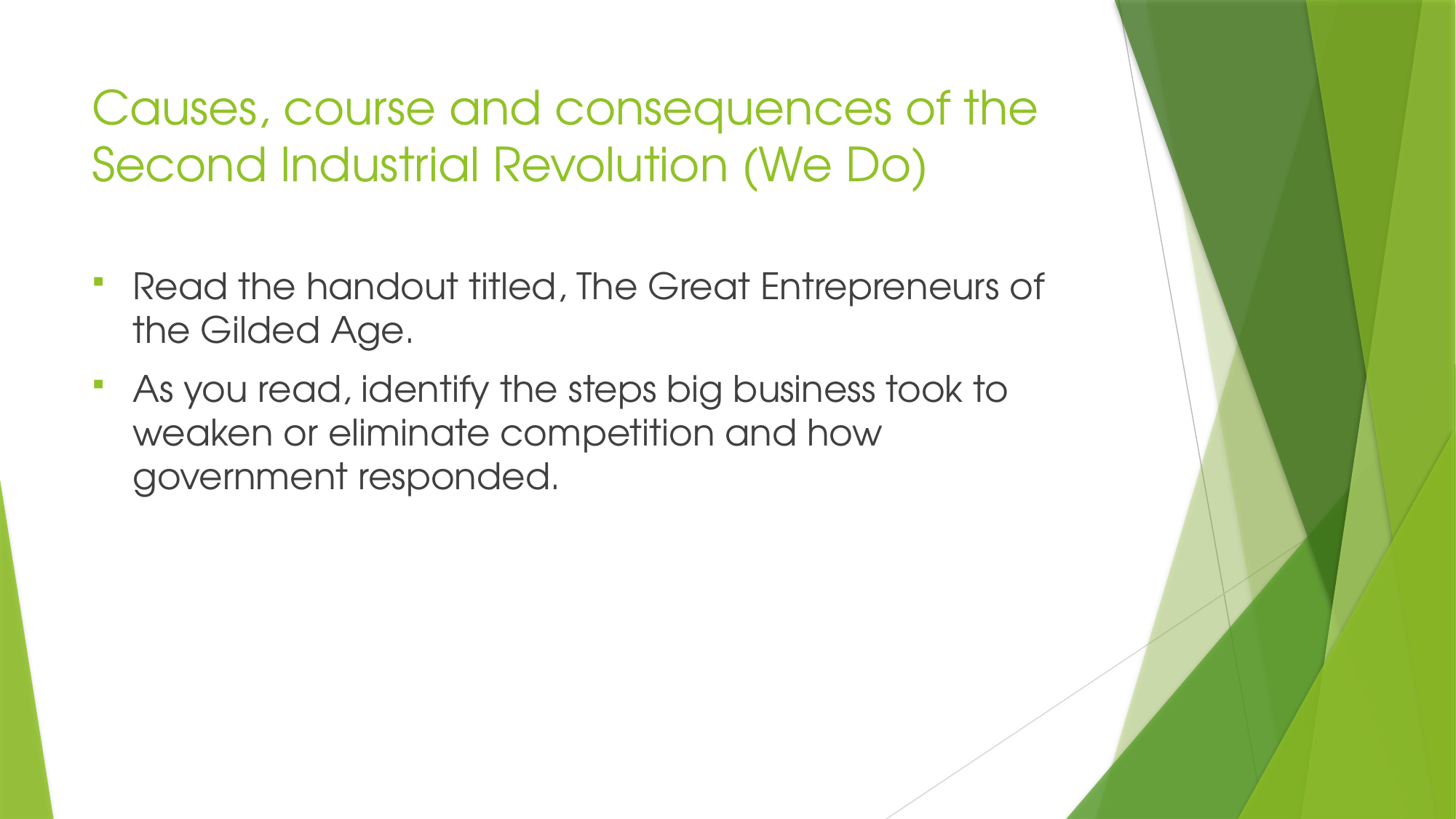

# Causes, course and consequences of the Second Industrial Revolution (We Do)
Read the handout titled, The Great Entrepreneurs of the Gilded Age.
As you read, identify the steps big business took to weaken or eliminate competition and how government responded.